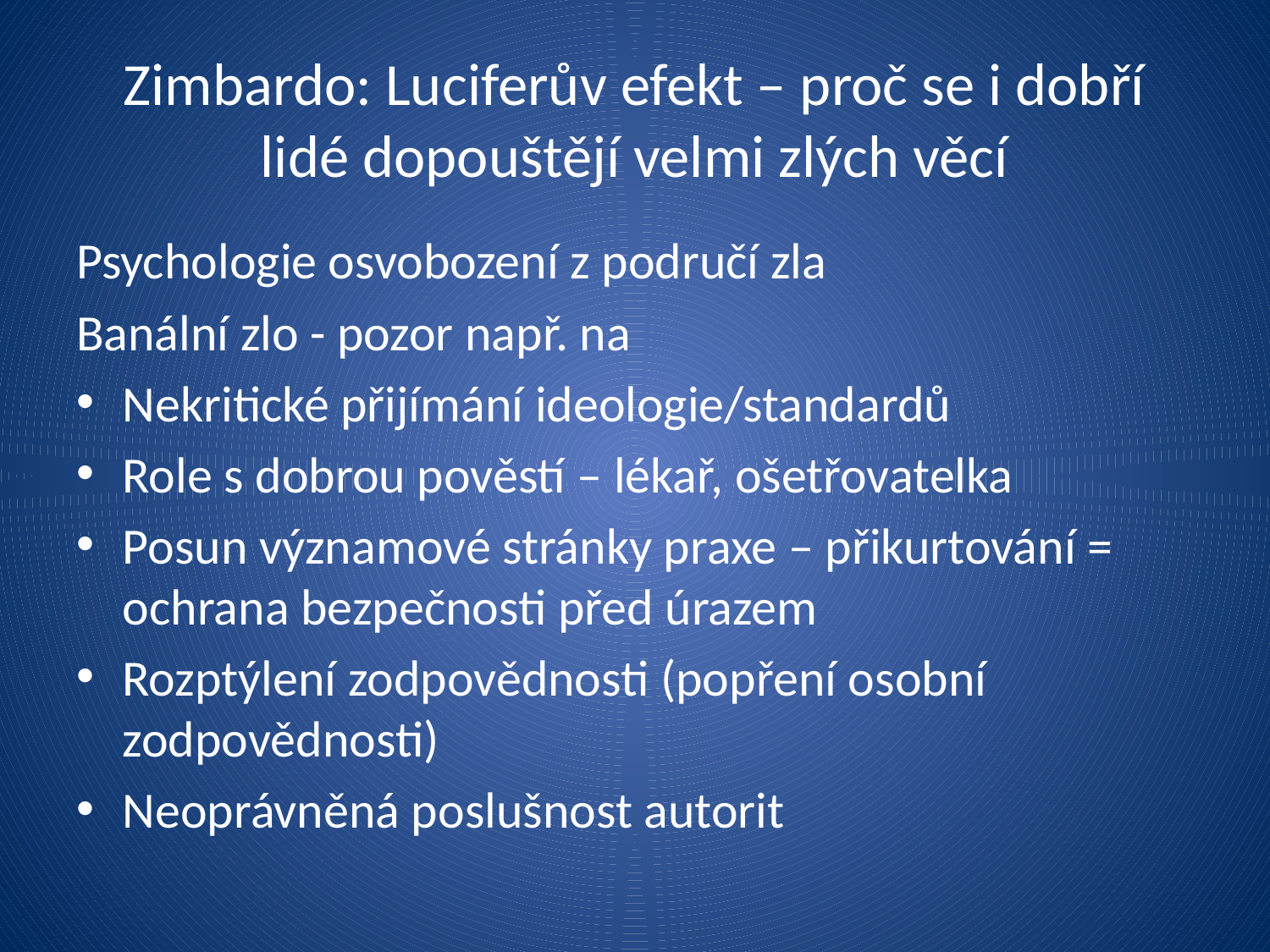

# Zimbardo: Luciferův efekt – proč se i dobří lidé dopouštějí velmi zlých věcí
Psychologie osvobození z područí zla
Banální zlo - pozor např. na
Nekritické přijímání ideologie/standardů
Role s dobrou pověstí – lékař, ošetřovatelka
Posun významové stránky praxe – přikurtování = ochrana bezpečnosti před úrazem
Rozptýlení zodpovědnosti (popření osobní zodpovědnosti)
Neoprávněná poslušnost autorit